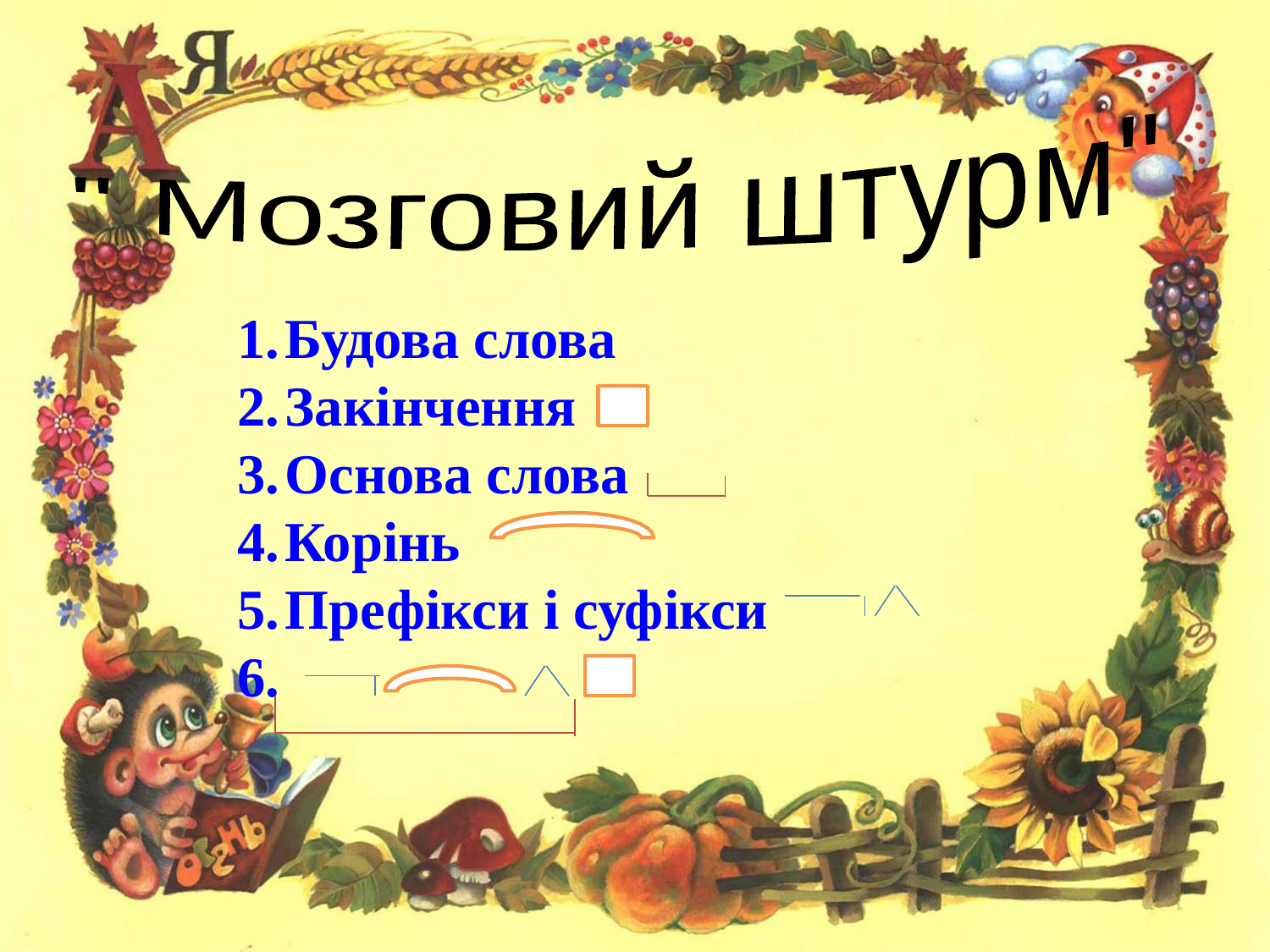

" Мозговий штурм"
Будова слова
Закінчення
Основа слова
Корінь
Префікси і суфікси